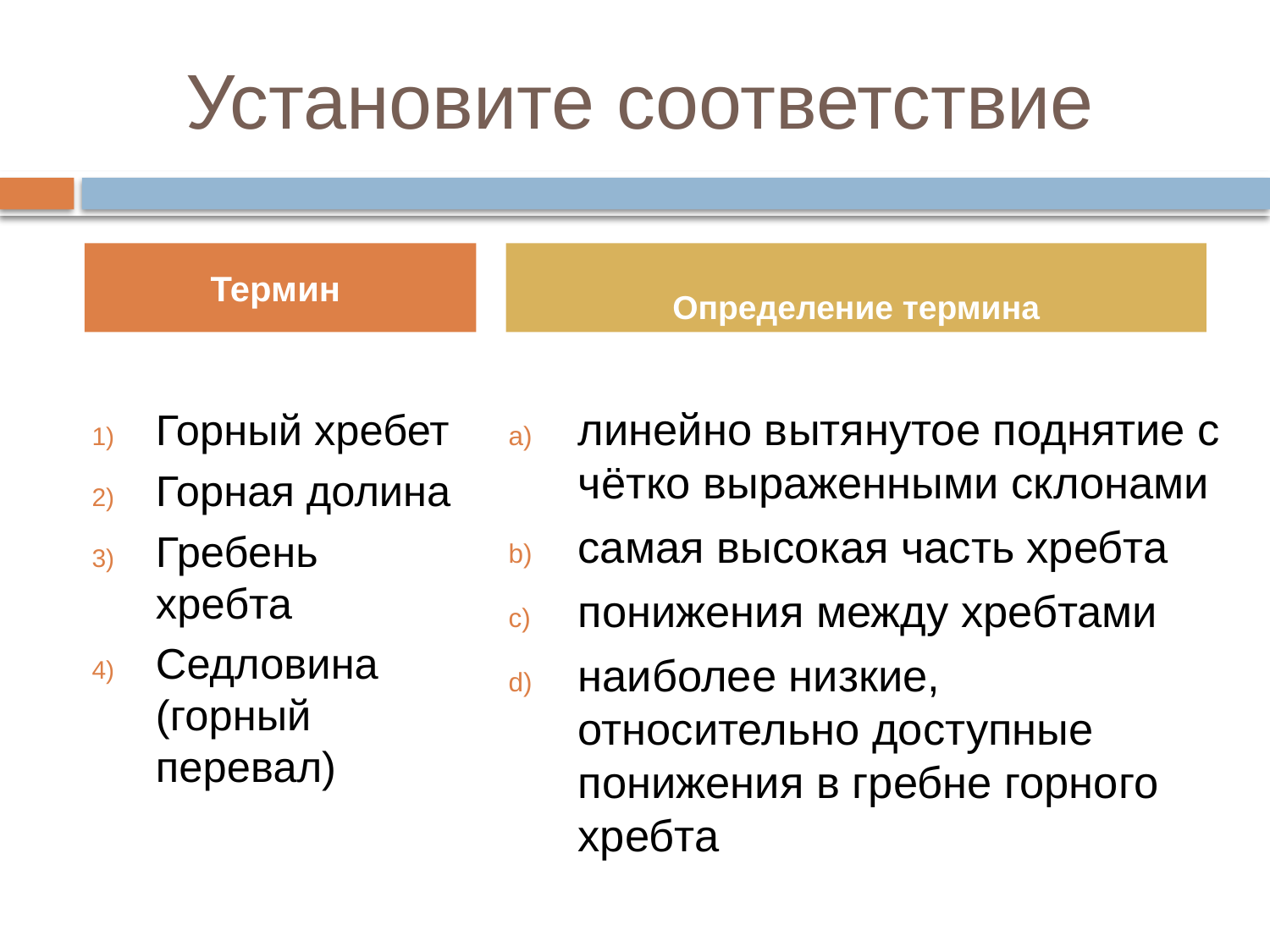

# Установите соответствие
Термин

Определение термина

линейно вытянутое поднятие с чётко выраженными склонами
самая высокая часть хребта
понижения между хребтами
наиболее низкие, относительно доступные понижения в гребне горного хребта

Горный хребет
Горная долина
Гребень хребта
Седловина  (горный перевал)